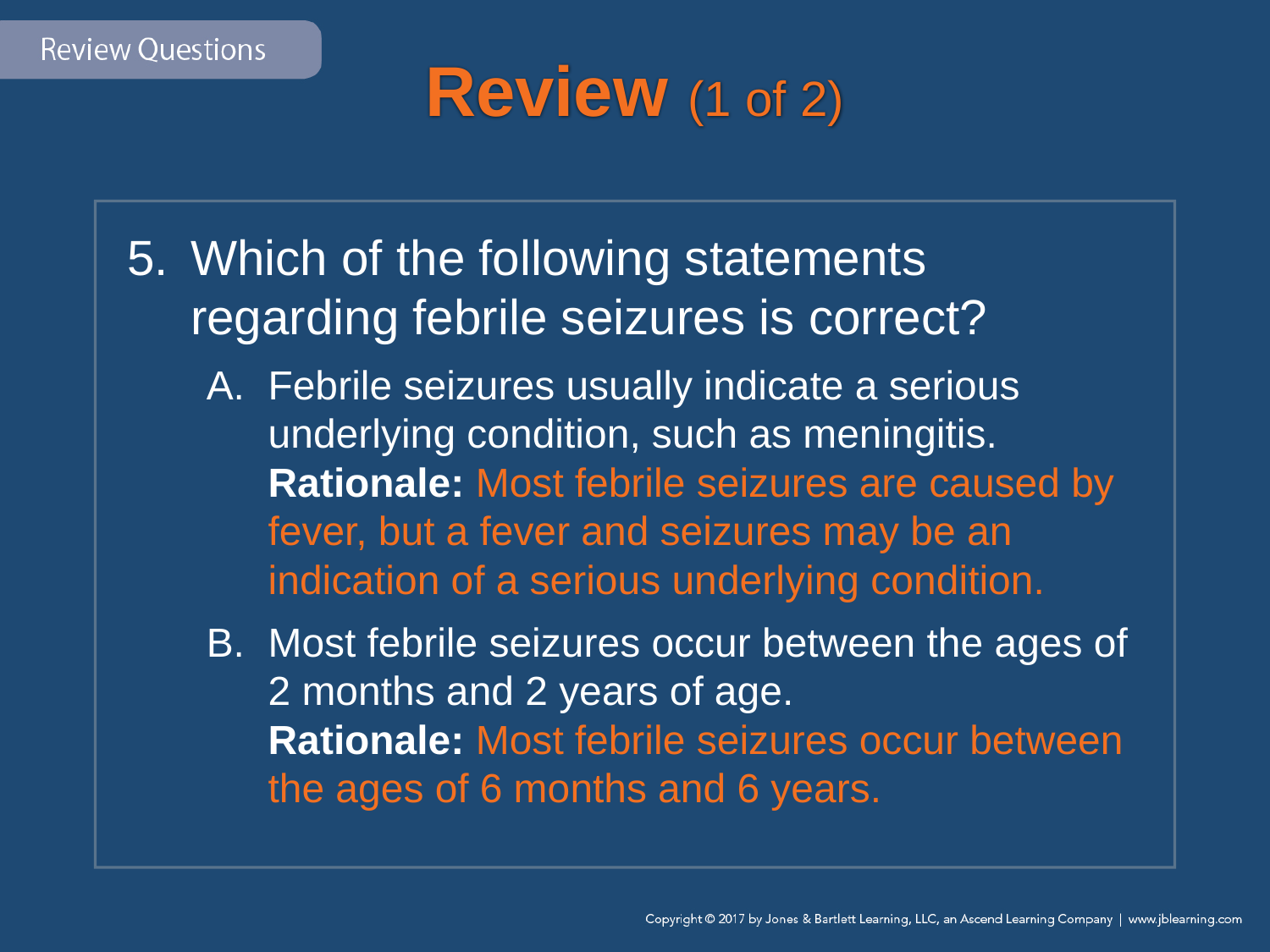

# Review (1 of 2)
Which of the following statements regarding febrile seizures is correct?
Febrile seizures usually indicate a serious underlying condition, such as meningitis.
Rationale: Most febrile seizures are caused by fever, but a fever and seizures may be an indication of a serious underlying condition.
Most febrile seizures occur between the ages of 2 months and 2 years of age.
Rationale: Most febrile seizures occur between the ages of 6 months and 6 years.